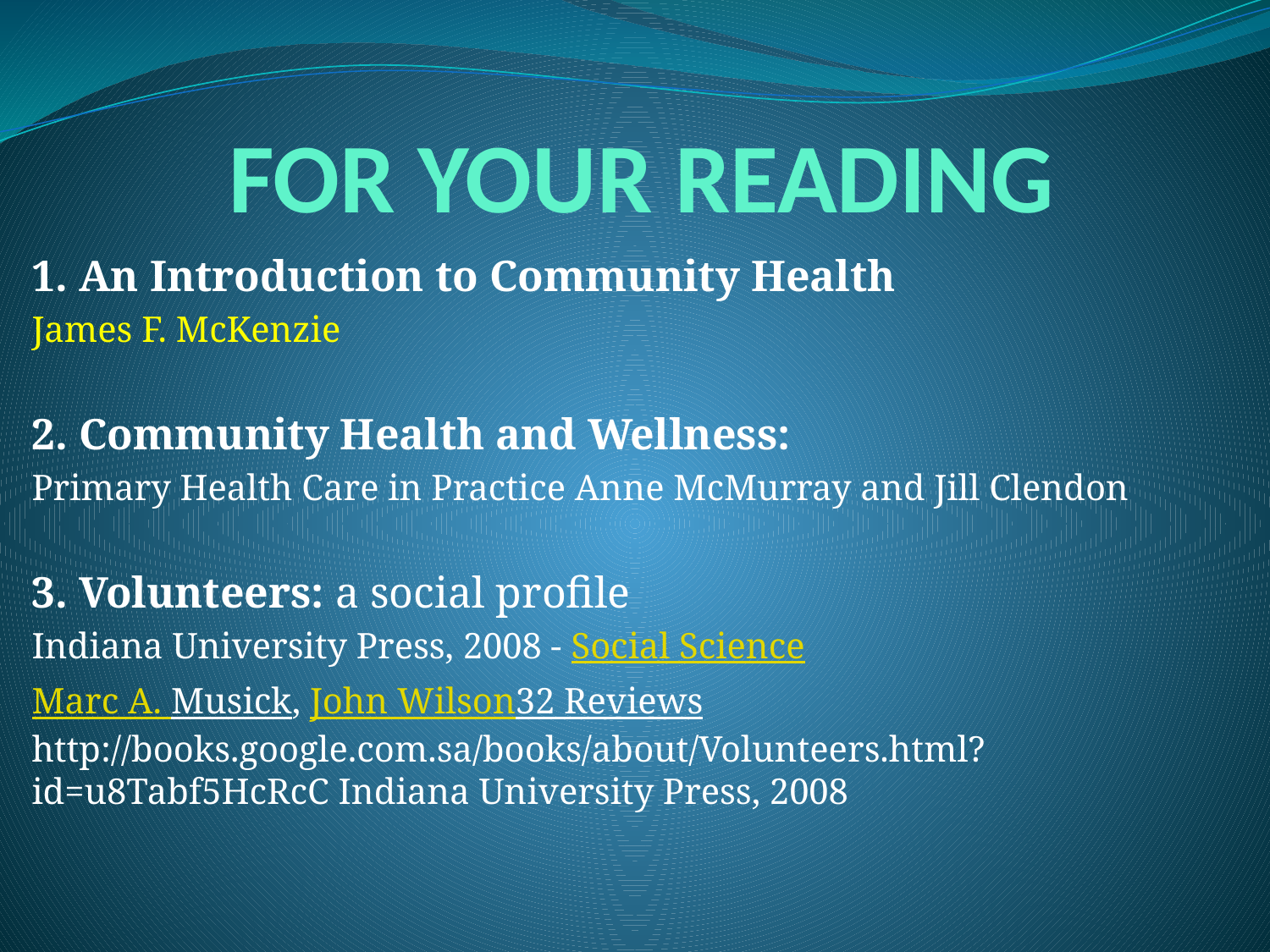

# FOR YOUR READING
1. An Introduction to Community Health
James F. McKenzie

2. Community Health and Wellness:
Primary Health Care in Practice Anne McMurray and Jill Clendon

3. Volunteers: a social profile
Indiana University Press, 2008 - Social Science
Marc A. Musick, John Wilson32 Reviewshttp://books.google.com.sa/books/about/Volunteers.html?id=u8Tabf5HcRcC Indiana University Press, 2008